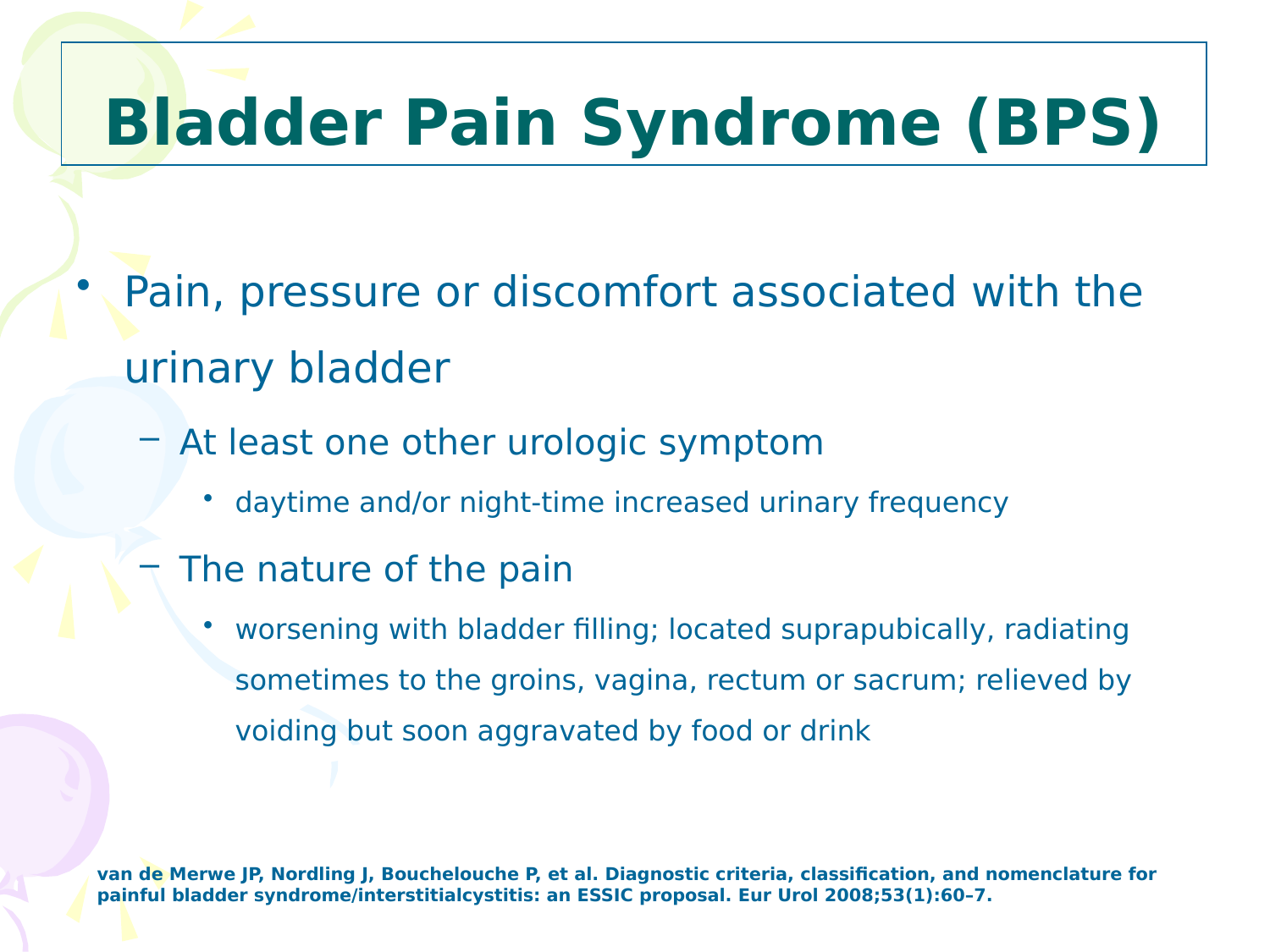

# Bladder Pain Syndrome (BPS)
Pain, pressure or discomfort associated with the urinary bladder
At least one other urologic symptom
daytime and/or night-time increased urinary frequency
The nature of the pain
worsening with bladder filling; located suprapubically, radiating sometimes to the groins, vagina, rectum or sacrum; relieved by voiding but soon aggravated by food or drink
van de Merwe JP, Nordling J, Bouchelouche P, et al. Diagnostic criteria, classification, and nomenclature for painful bladder syndrome/interstitialcystitis: an ESSIC proposal. Eur Urol 2008;53(1):60–7.